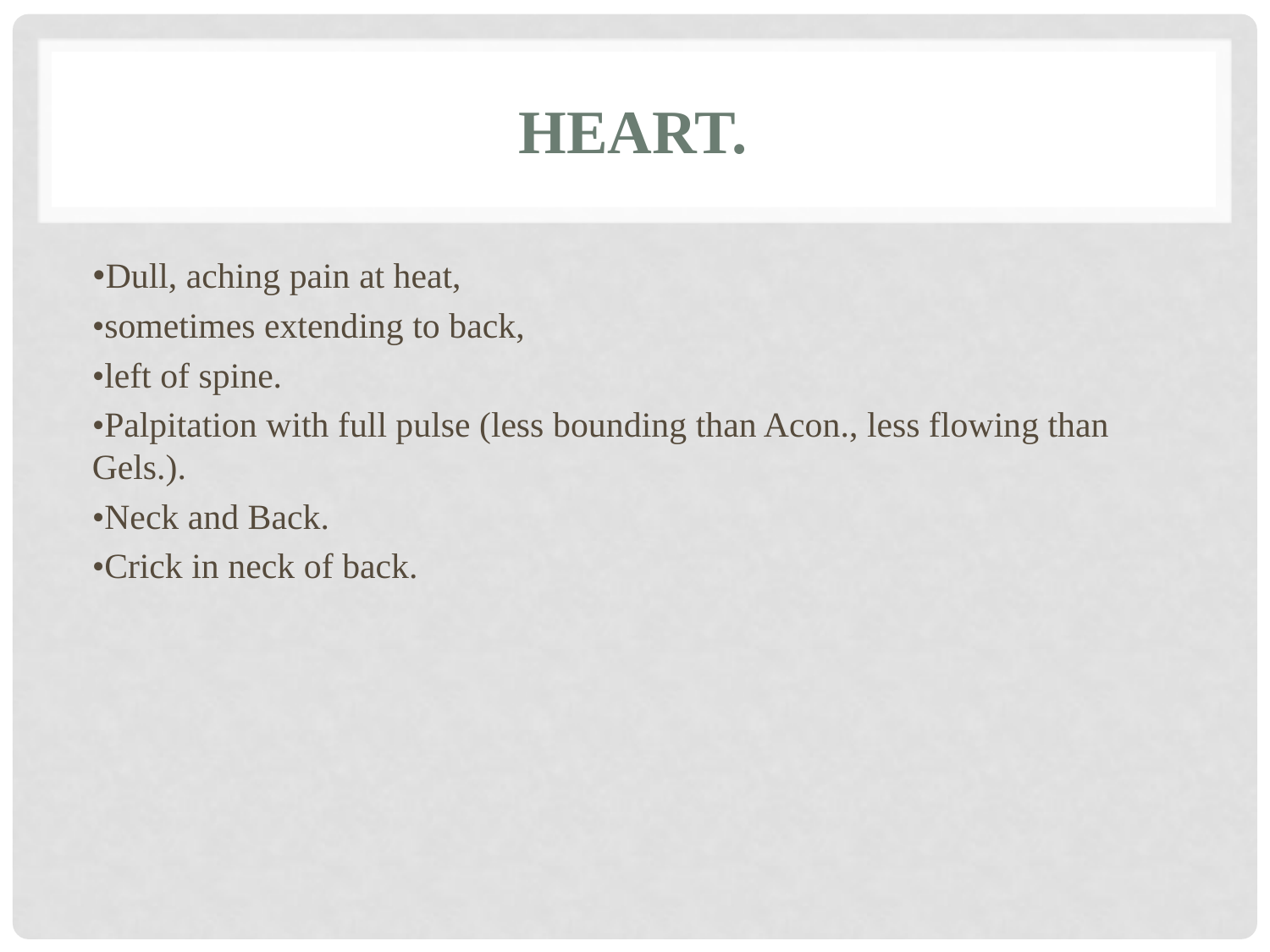

# Heart.
•Dull, aching pain at heat,
•sometimes extending to back,
•left of spine.
•Palpitation with full pulse (less bounding than Acon., less flowing than Gels.).
•Neck and Back.
•Crick in neck of back.